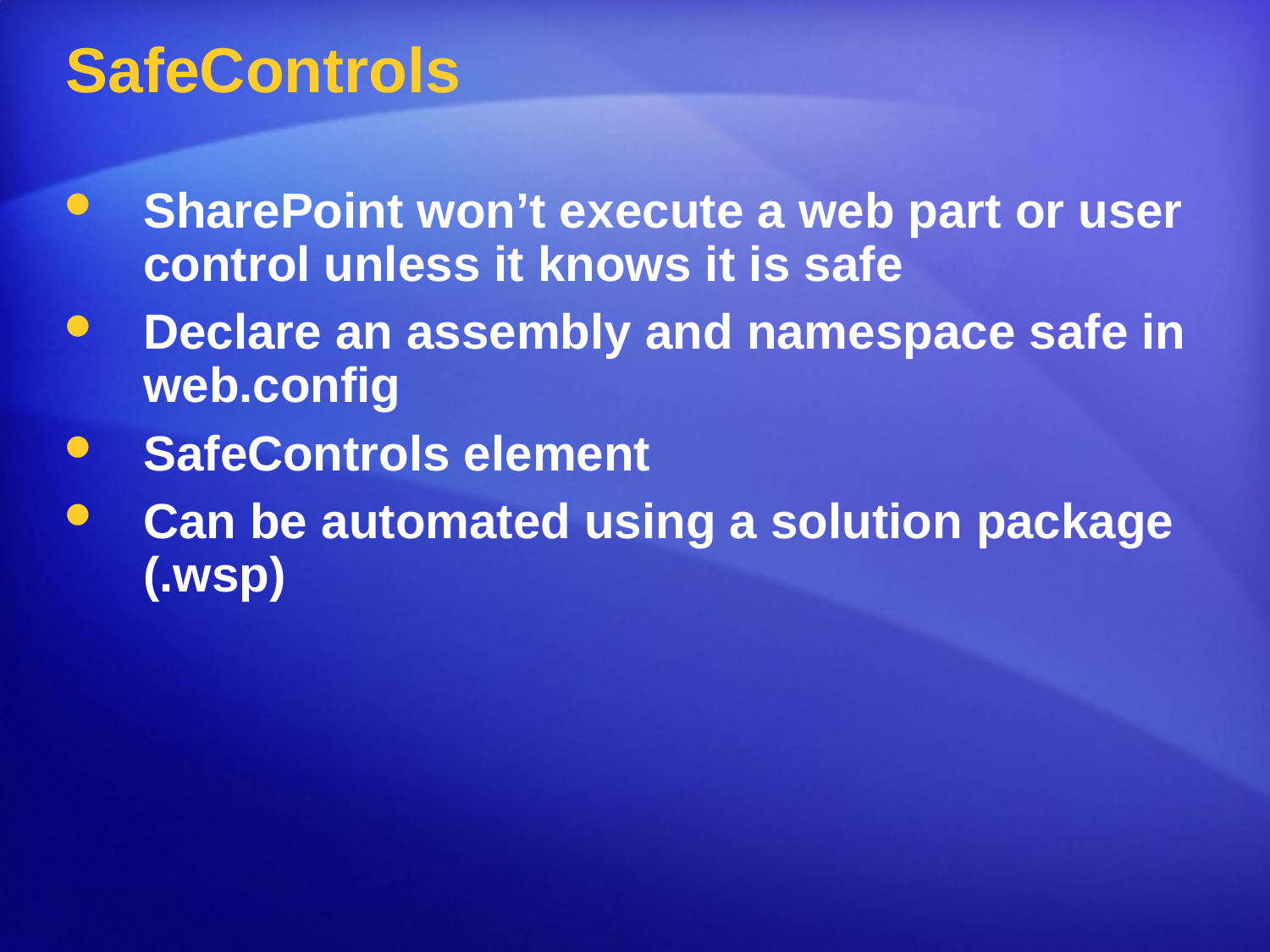

# SafeControls
SharePoint won’t execute a web part or user control unless it knows it is safe
Declare an assembly and namespace safe in web.config
SafeControls element
Can be automated using a solution package (.wsp)